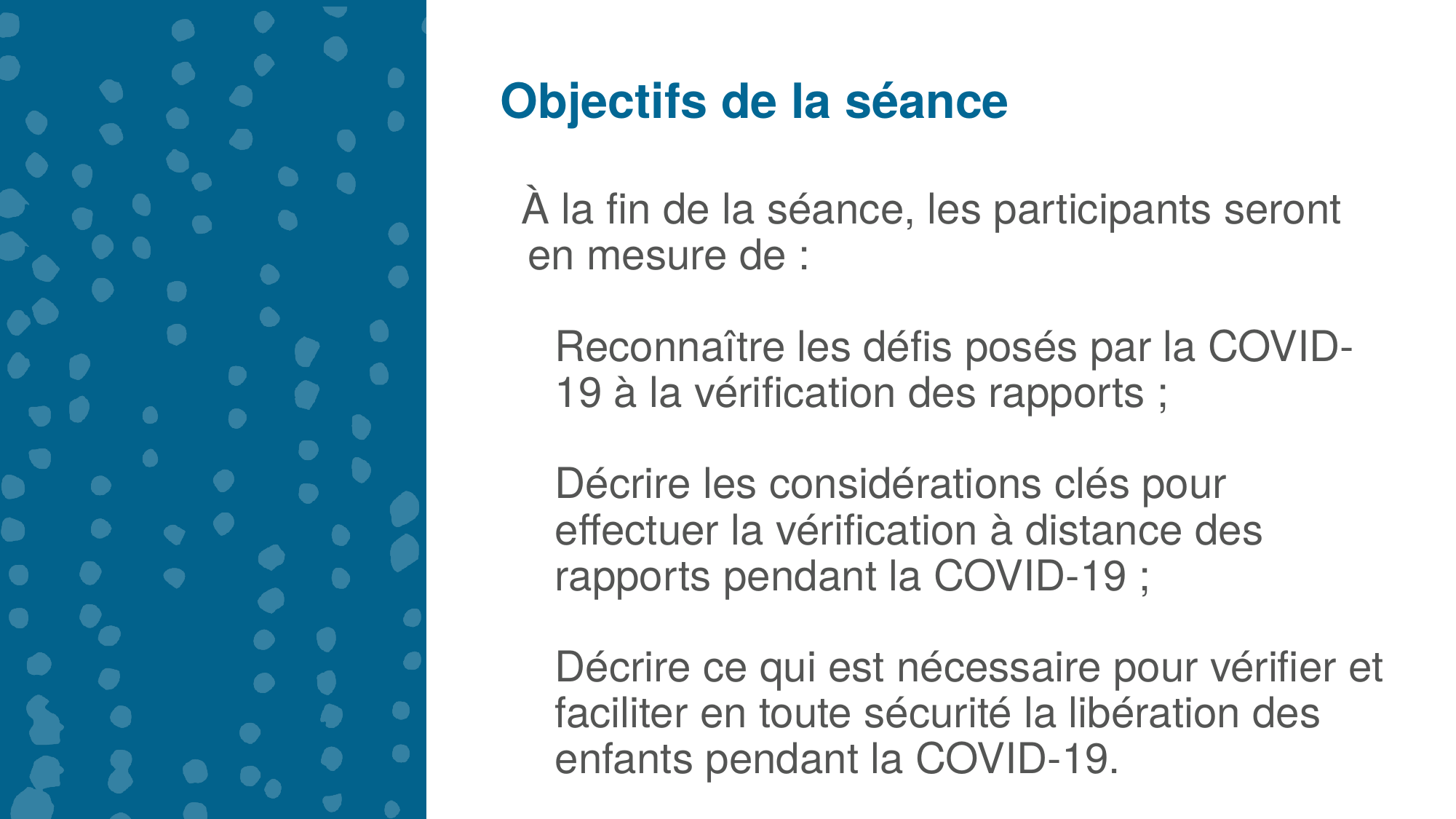

Objectifs de la séance
À la fin de la séance, les participants seront en mesure de :

Reconnaître les défis posés par la COVID-19 à la vérification des rapports ;

Décrire les considérations clés pour effectuer la vérification à distance des rapports pendant la COVID-19 ;

Décrire ce qui est nécessaire pour vérifier et faciliter en toute sécurité la libération des enfants pendant la COVID-19.